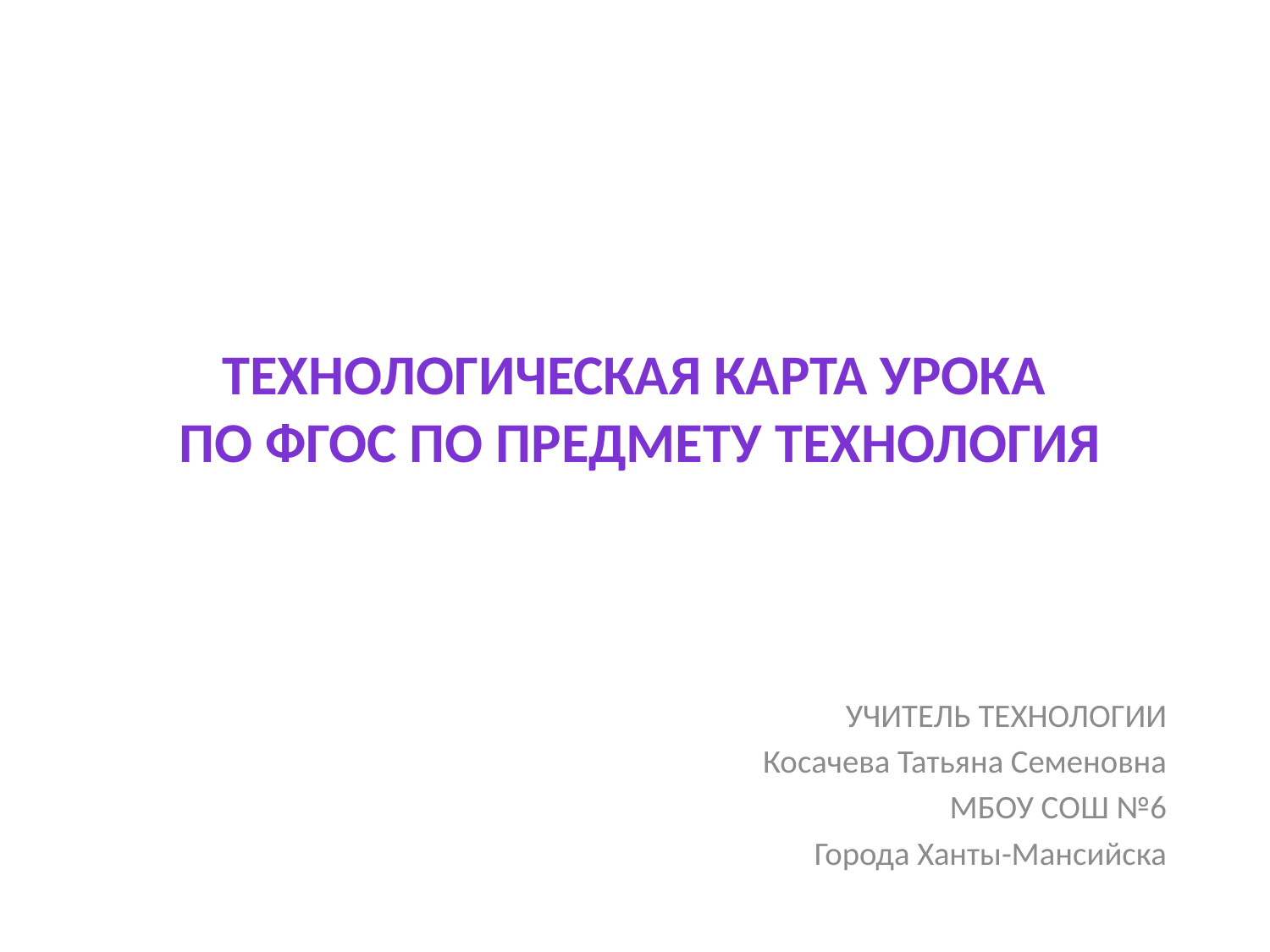

# Технологическая карта урока по ФГОС по предмету технология
УЧИТЕЛЬ ТЕХНОЛОГИИ
Косачева Татьяна Семеновна
МБОУ СОШ №6
Города Ханты-Мансийска